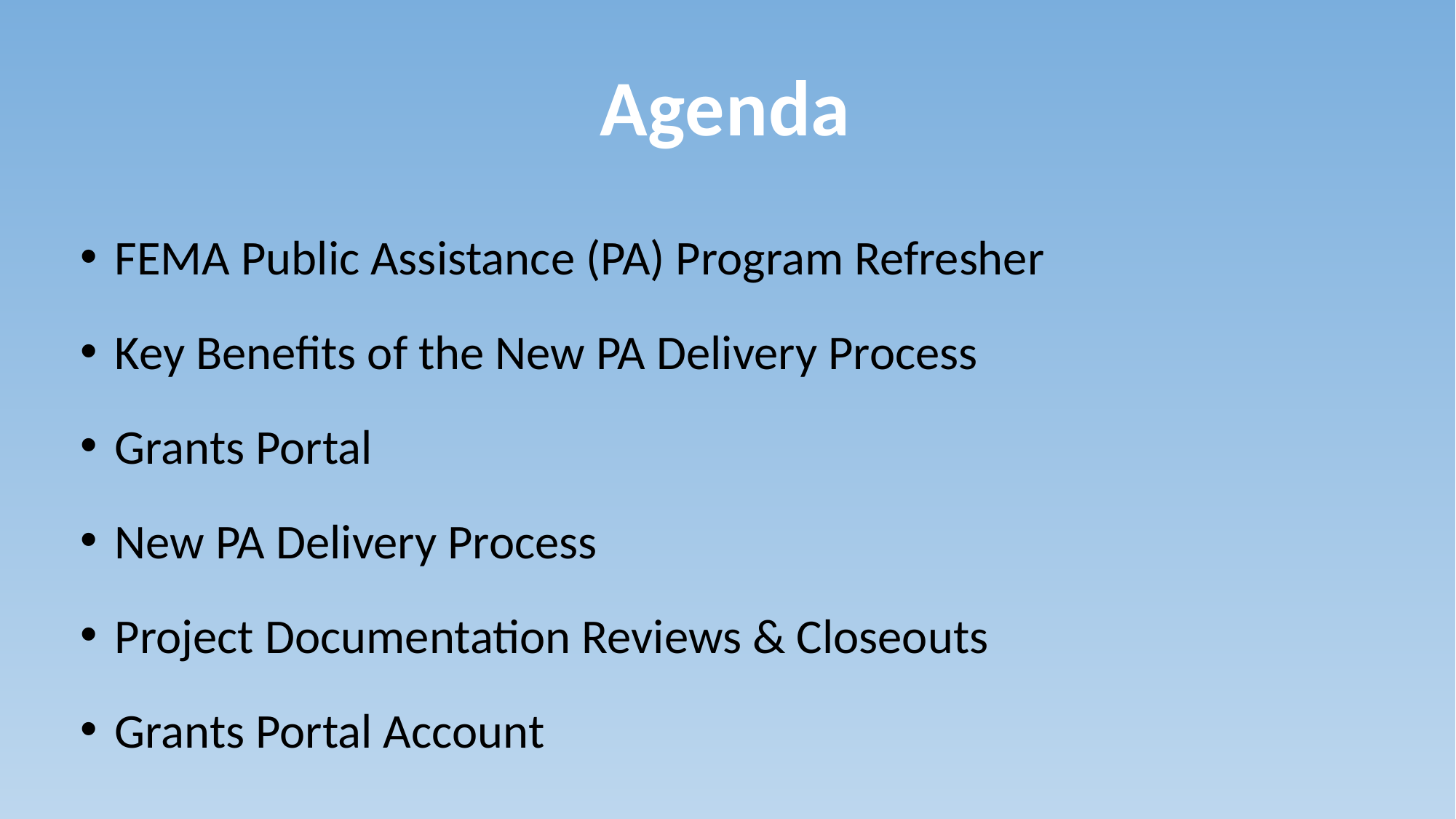

Agenda
FEMA Public Assistance (PA) Program Refresher

Key Benefits of the New PA Delivery Process

Grants Portal

New PA Delivery Process

Project Documentation Reviews & Closeouts

Grants Portal Account